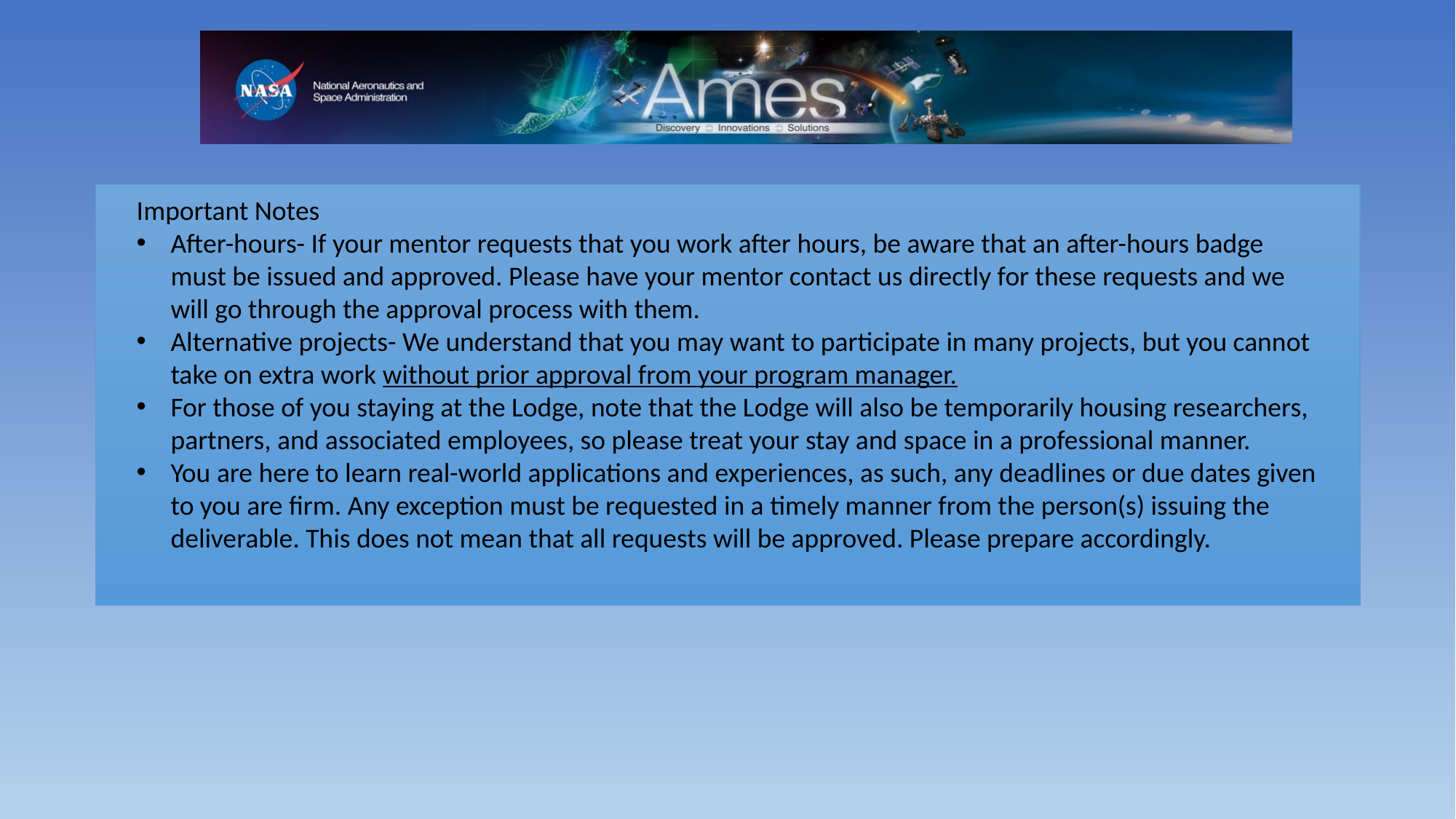

Important Notes
After-hours- If your mentor requests that you work after hours, be aware that an after-hours badge must be issued and approved. Please have your mentor contact us directly for these requests and we will go through the approval process with them.
Alternative projects- We understand that you may want to participate in many projects, but you cannot take on extra work without prior approval from your program manager.
For those of you staying at the Lodge, note that the Lodge will also be temporarily housing researchers, partners, and associated employees, so please treat your stay and space in a professional manner.
You are here to learn real-world applications and experiences, as such, any deadlines or due dates given to you are firm. Any exception must be requested in a timely manner from the person(s) issuing the deliverable. This does not mean that all requests will be approved. Please prepare accordingly.